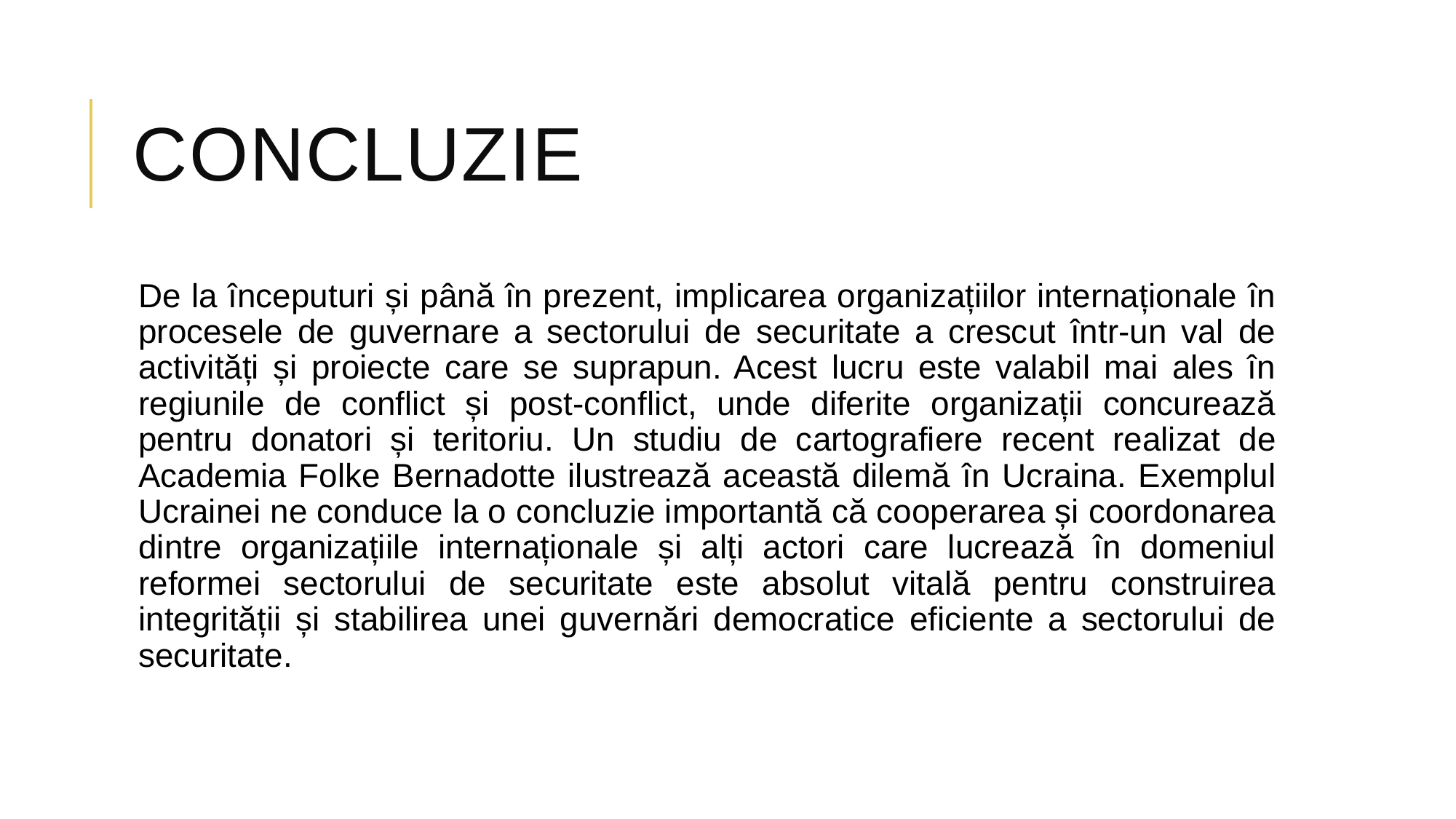

# Concluzie
De la începuturi și până în prezent, implicarea organizațiilor internaționale în procesele de guvernare a sectorului de securitate a crescut într-un val de activități și proiecte care se suprapun. Acest lucru este valabil mai ales în regiunile de conflict și post-conflict, unde diferite organizații concurează pentru donatori și teritoriu. Un studiu de cartografiere recent realizat de Academia Folke Bernadotte ilustrează această dilemă în Ucraina. Exemplul Ucrainei ne conduce la o concluzie importantă că cooperarea și coordonarea dintre organizațiile internaționale și alți actori care lucrează în domeniul reformei sectorului de securitate este absolut vitală pentru construirea integrității și stabilirea unei guvernări democratice eficiente a sectorului de securitate.